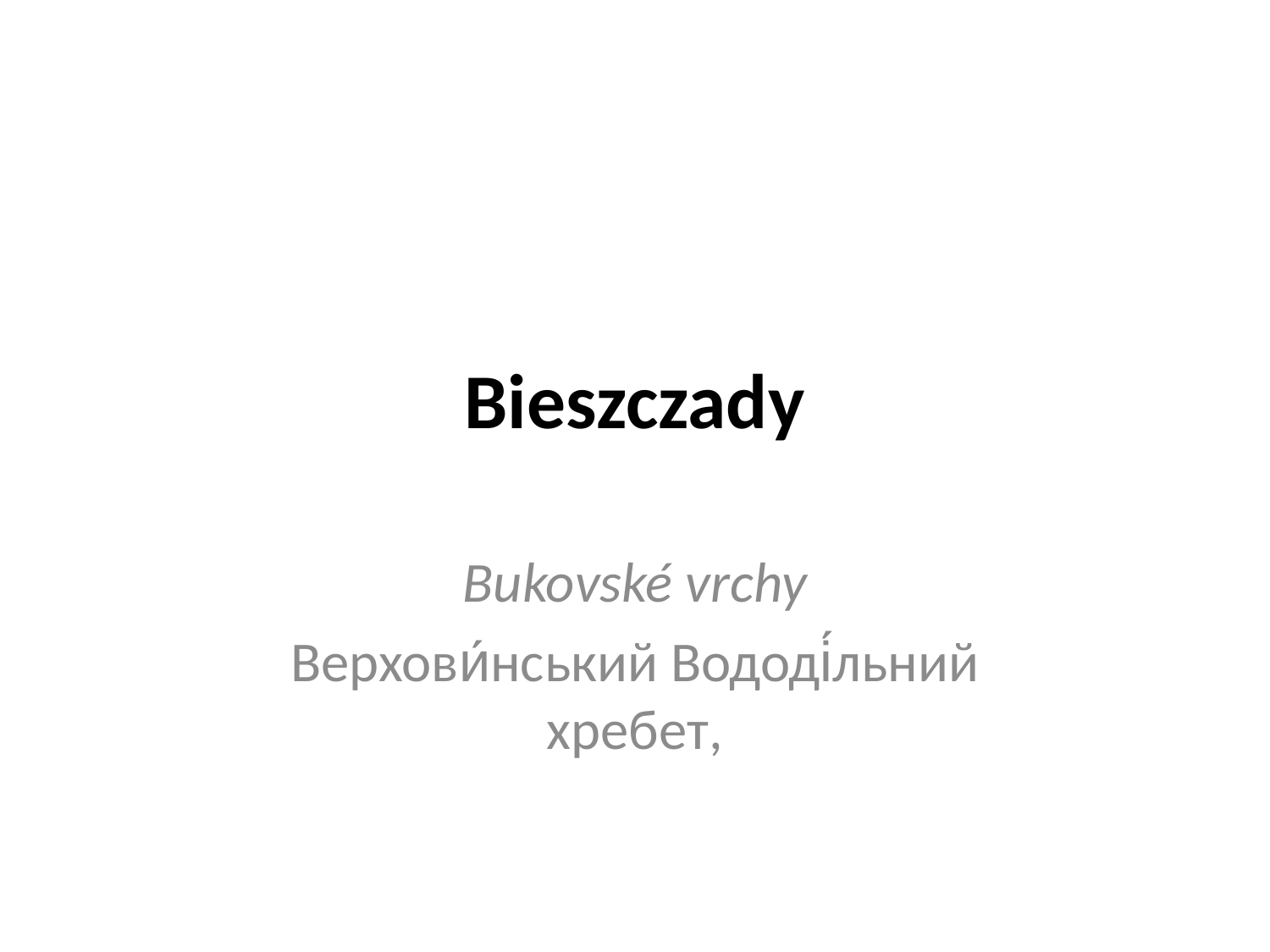

# Bieszczady
Bukovské vrchy
Верхови́нський Вододі́льний хребет,